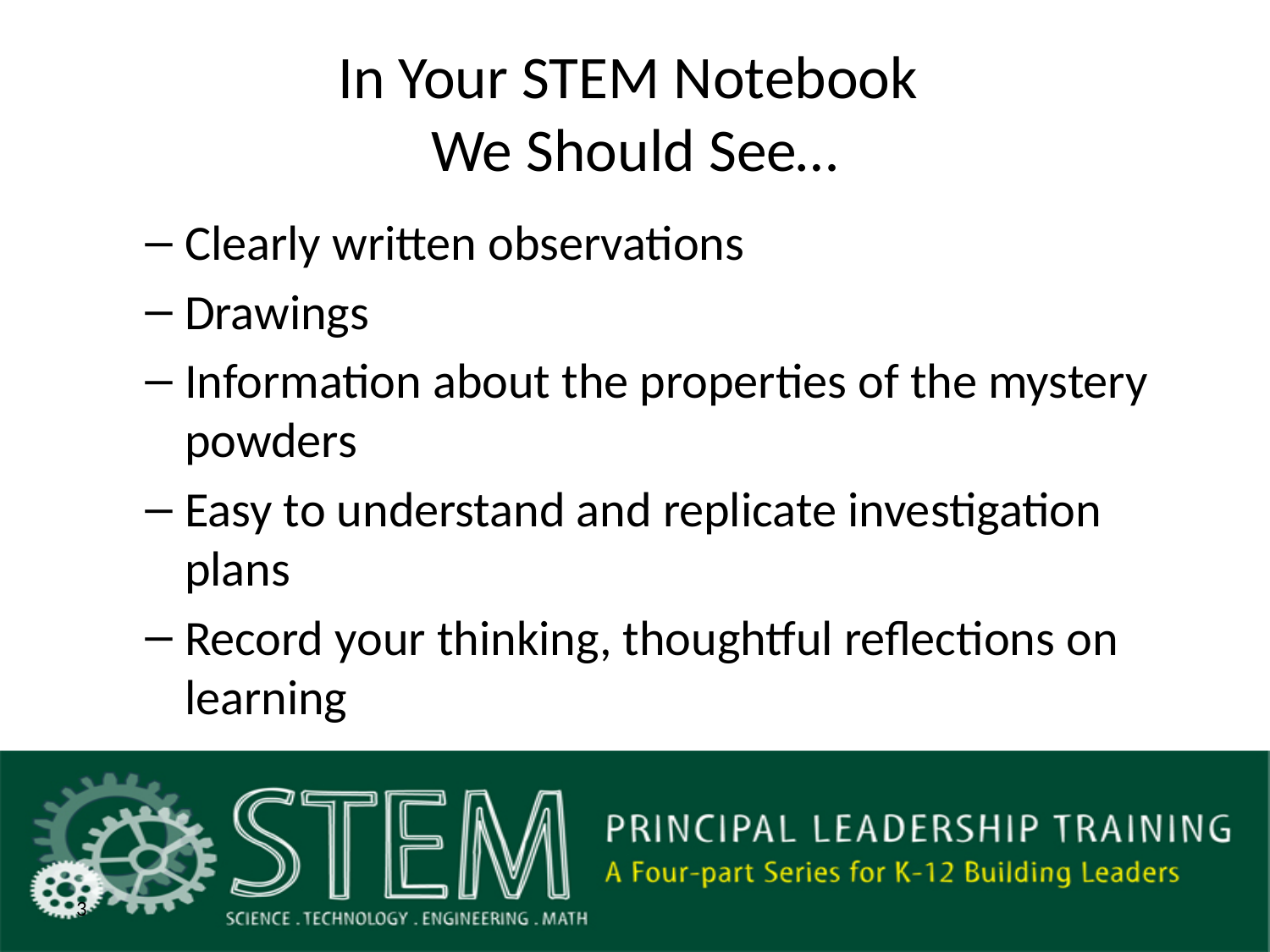

# In Your STEM Notebook We Should See…

Clearly written observations
Drawings
Information about the properties of the mystery powders
Easy to understand and replicate investigation plans
Record your thinking, thoughtful reflections on learning
3